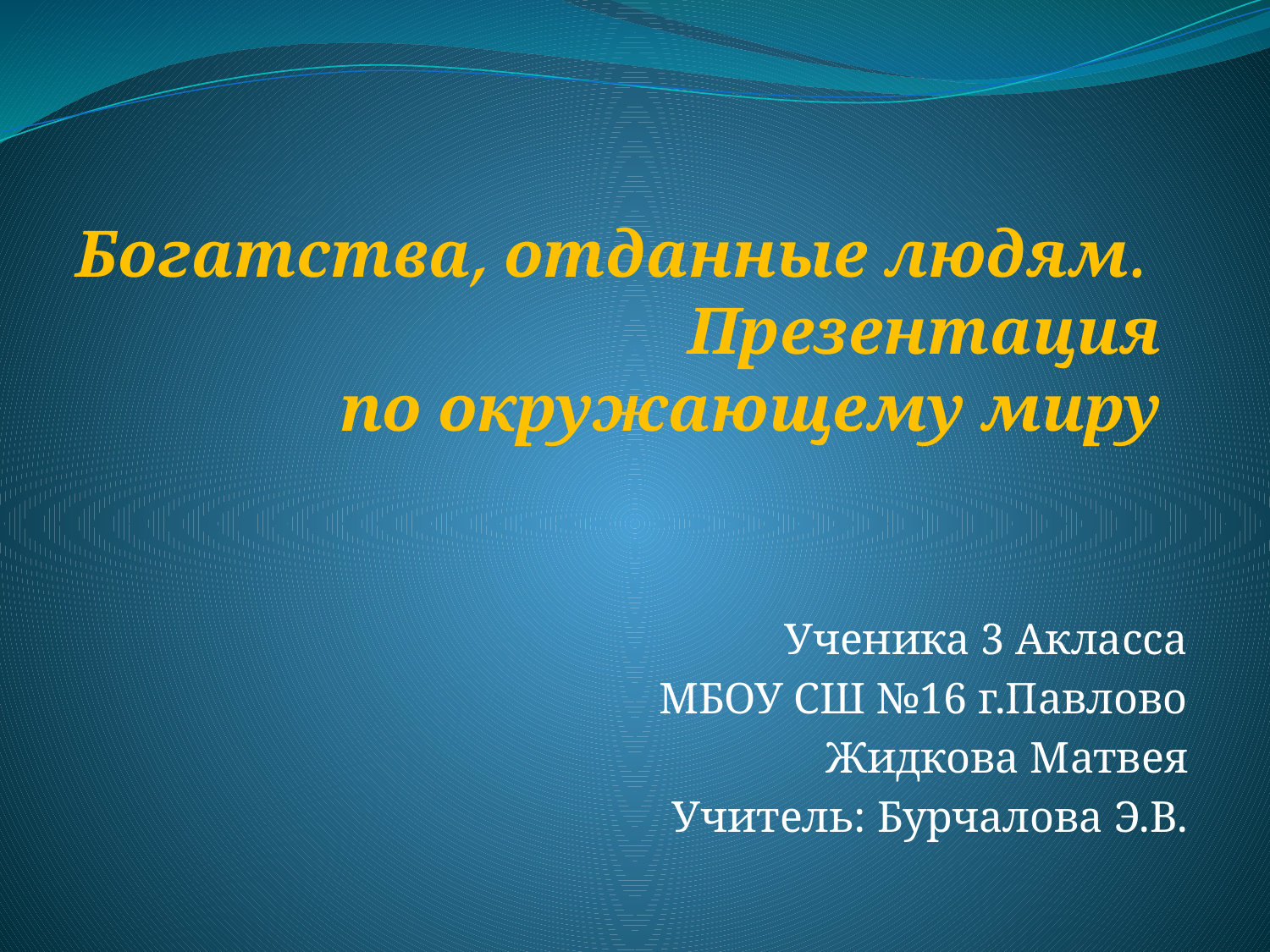

# Богатства, отданные людям. Презентация по окружающему миру
Ученика 3 Акласса
МБОУ СШ №16 г.Павлово
Жидкова Матвея
Учитель: Бурчалова Э.В.